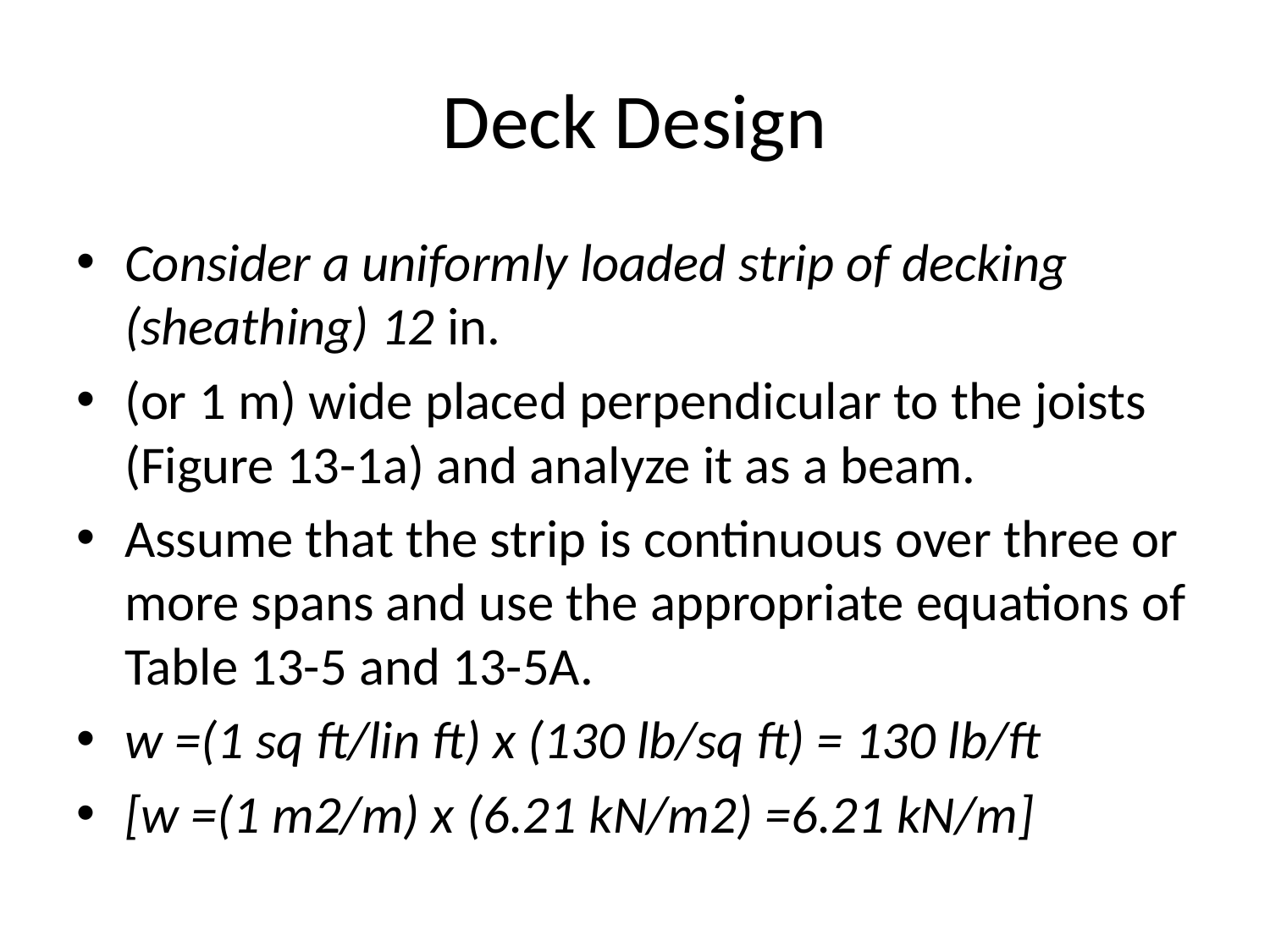

# Deck Design
Consider a uniformly loaded strip of decking (sheathing) 12 in.
(or 1 m) wide placed perpendicular to the joists (Figure 13-1a) and analyze it as a beam.
Assume that the strip is continuous over three or more spans and use the appropriate equations of Table 13-5 and 13-5A.
w =(1 sq ft/lin ft) x (130 lb/sq ft) = 130 lb/ft
[w =(1 m2/m) x (6.21 kN/m2) =6.21 kN/m]